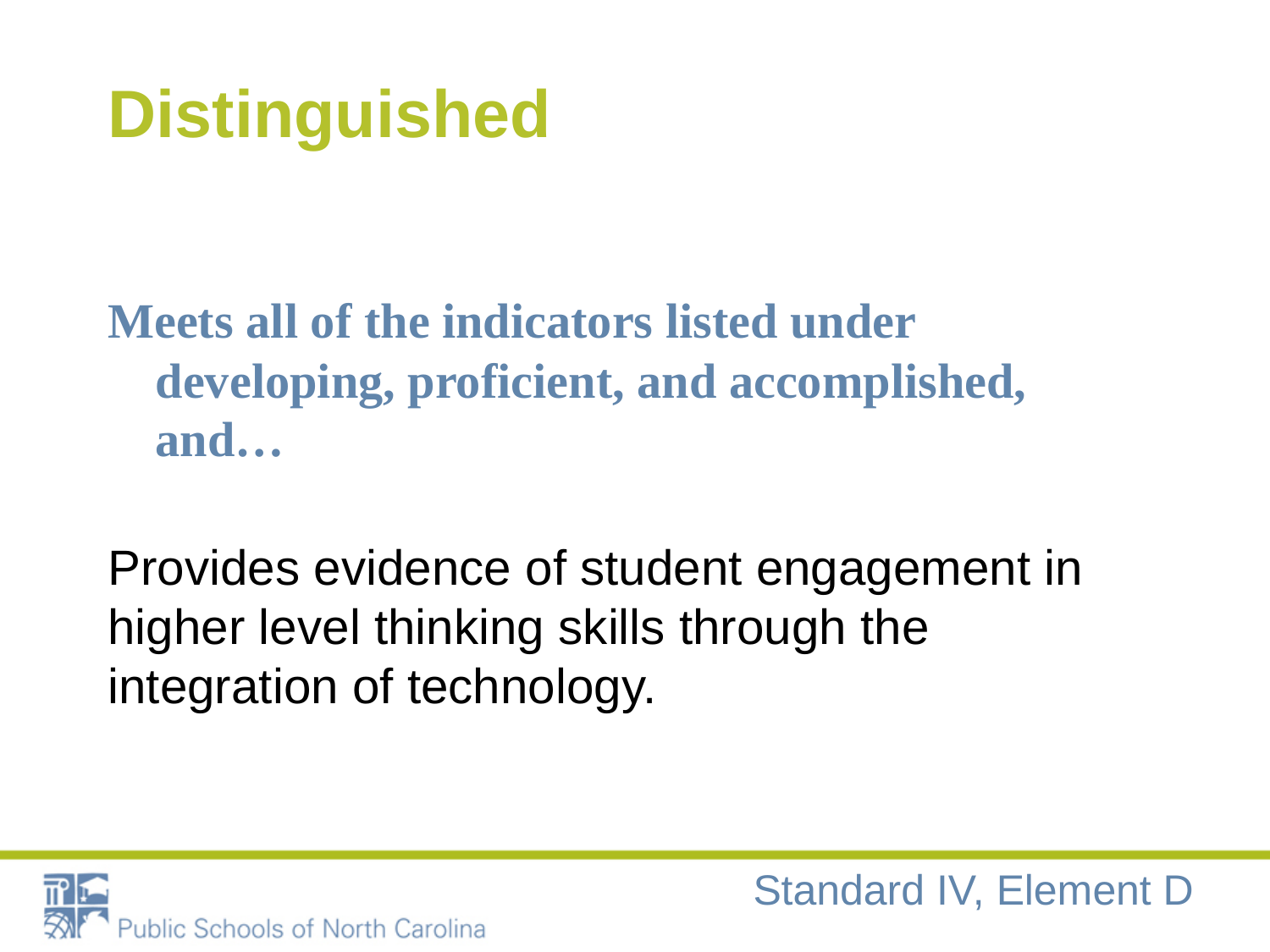

# Distinguished

Meets all of the indicators listed under developing, proficient, and accomplished, and…

Provides evidence of student engagement in higher level thinking skills through the integration of technology.

Standard IV, Element D